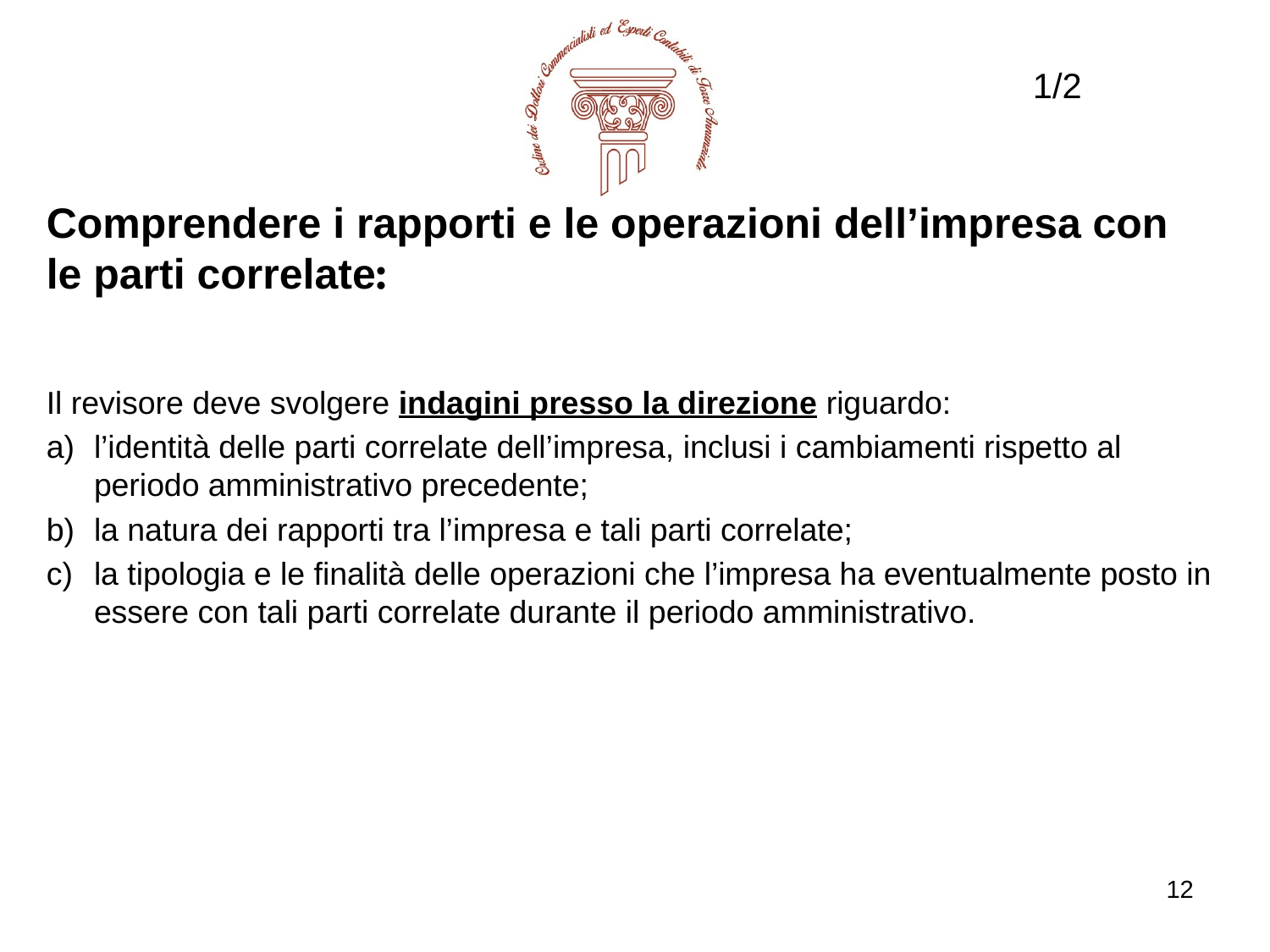

1/2
Comprendere i rapporti e le operazioni dell’impresa con le parti correlate:

Il revisore deve svolgere indagini presso la direzione riguardo:
l’identità delle parti correlate dell’impresa, inclusi i cambiamenti rispetto al periodo amministrativo precedente;
la natura dei rapporti tra l’impresa e tali parti correlate;
la tipologia e le finalità delle operazioni che l’impresa ha eventualmente posto in essere con tali parti correlate durante il periodo amministrativo.

12